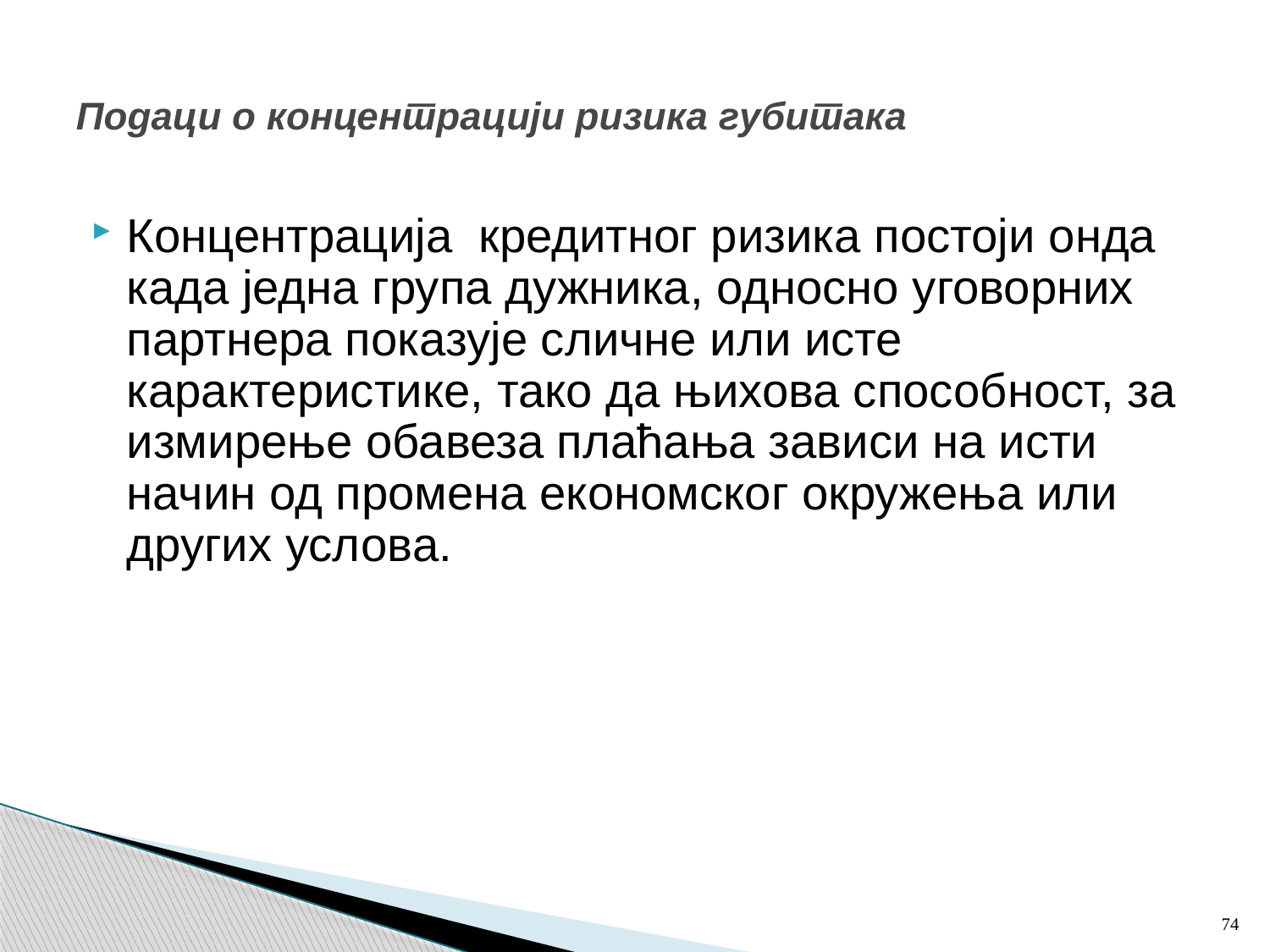

# Подаци о концентрацији ризика губитака
Концентрација  кредитног ризика постоји онда када једна група дужника, односно уговорних партнера показује сличне или исте карактеристике, тако да њихова способност, за измирење обавеза плаћања зависи на исти начин од промена економског окружења или других услова.
74